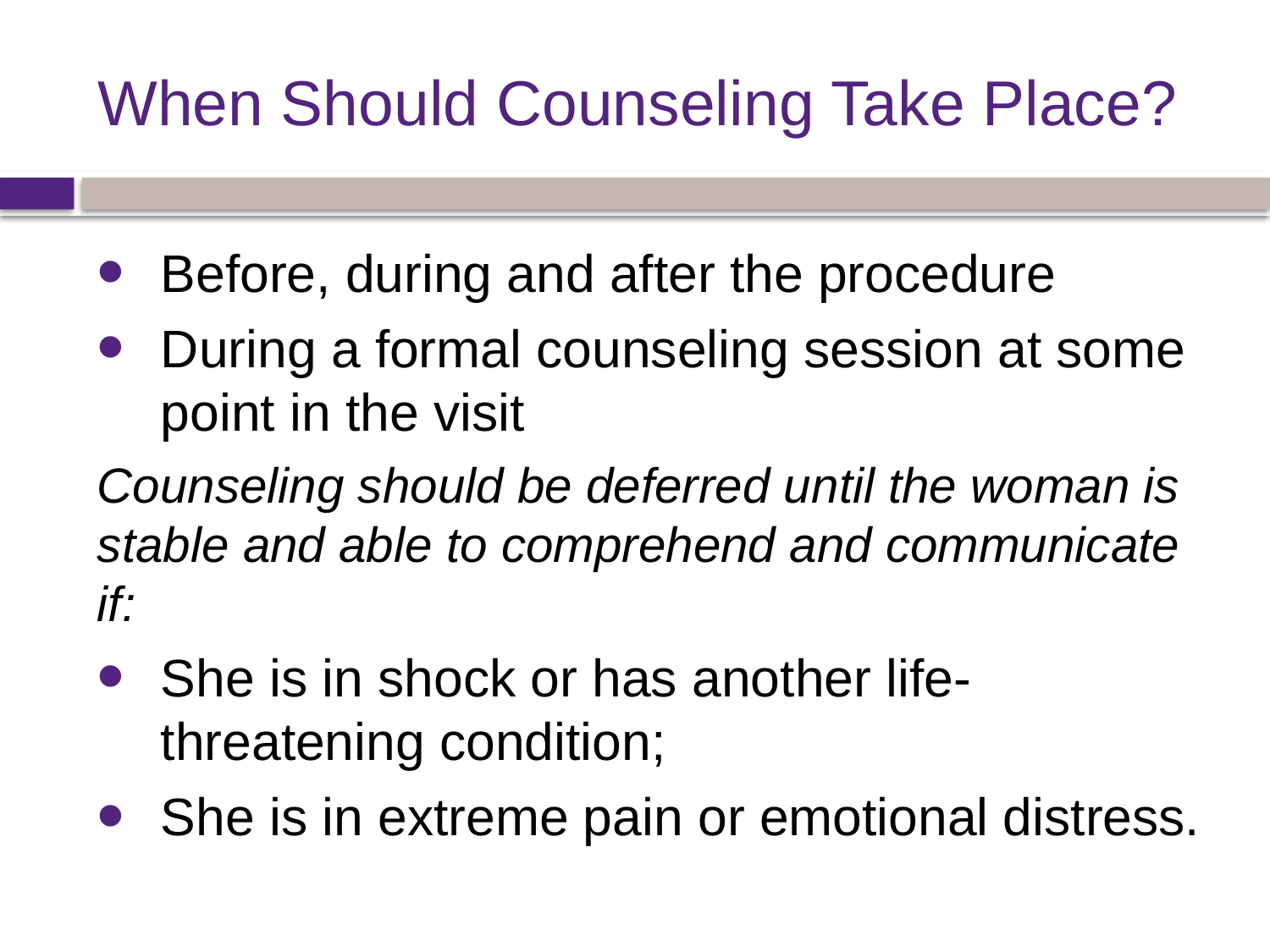

# When Should Counseling Take Place?
Before, during and after the procedure
During a formal counseling session at some point in the visit
Counseling should be deferred until the woman is stable and able to comprehend and communicate if:
She is in shock or has another life-threatening condition;
She is in extreme pain or emotional distress.